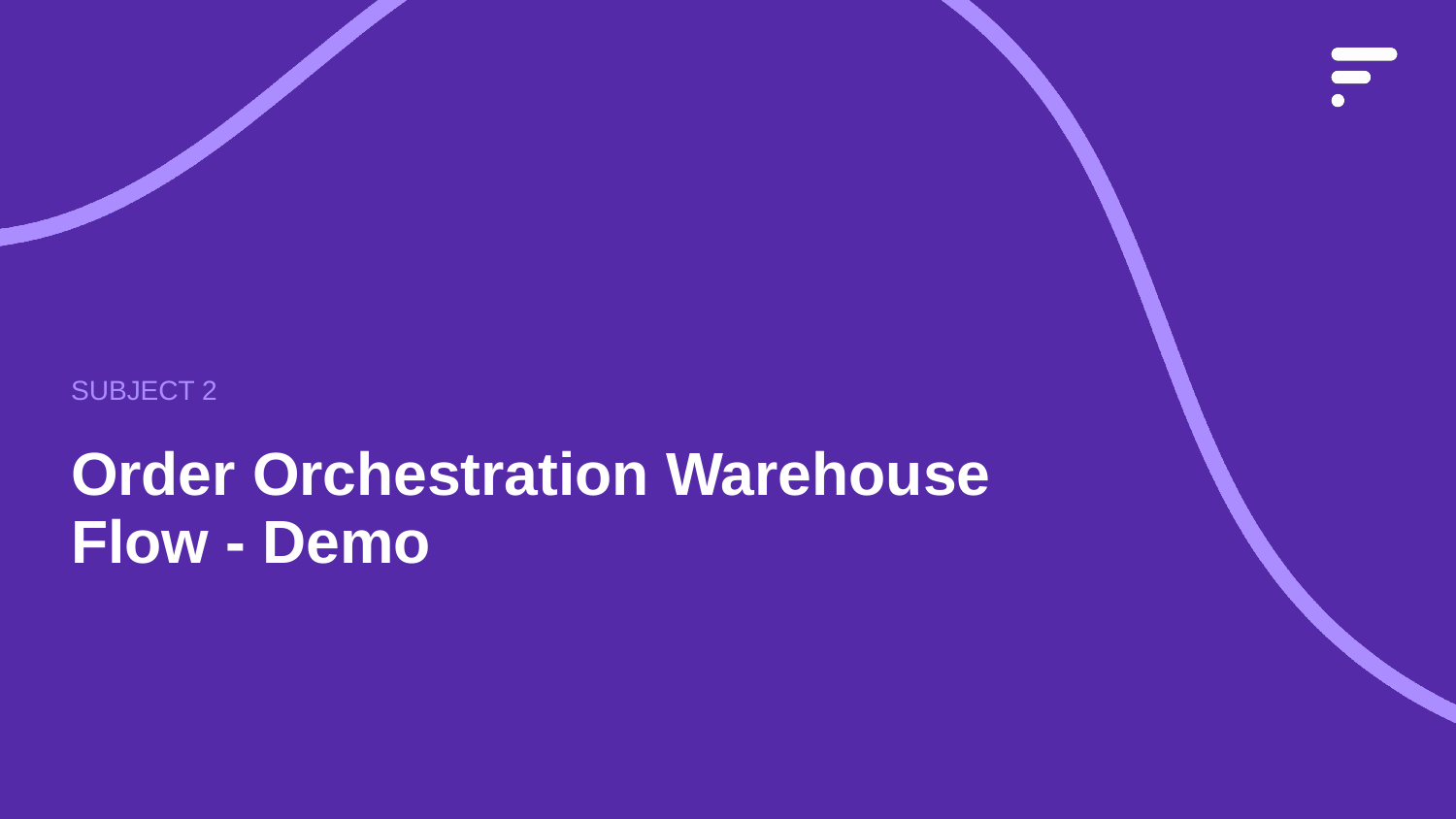

SUBJECT 2
Order Orchestration Warehouse Flow - Demo